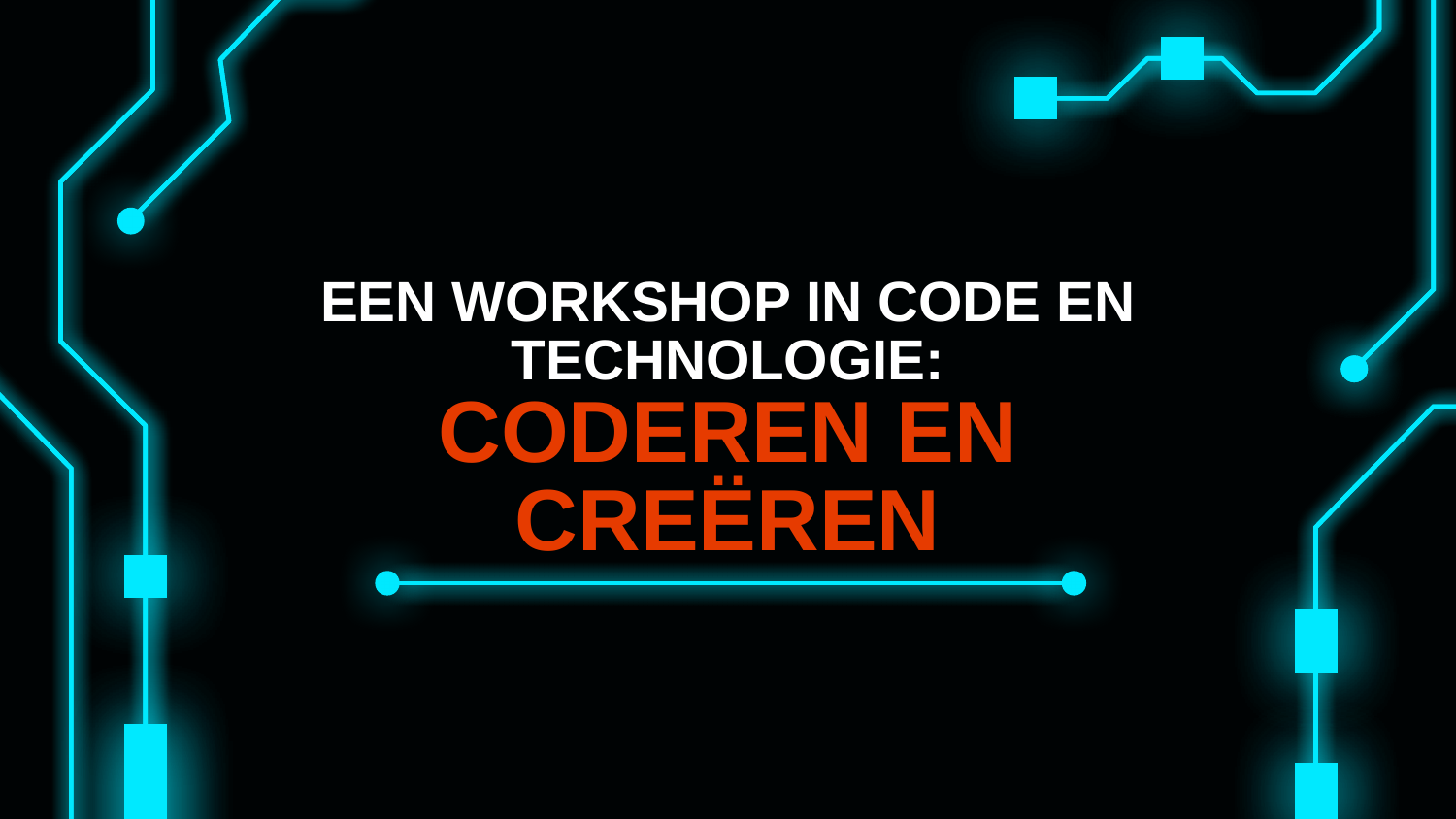

# EEN WORKSHOP IN CODE EN TECHNOLOGIE: CODEREN EN CREËREN